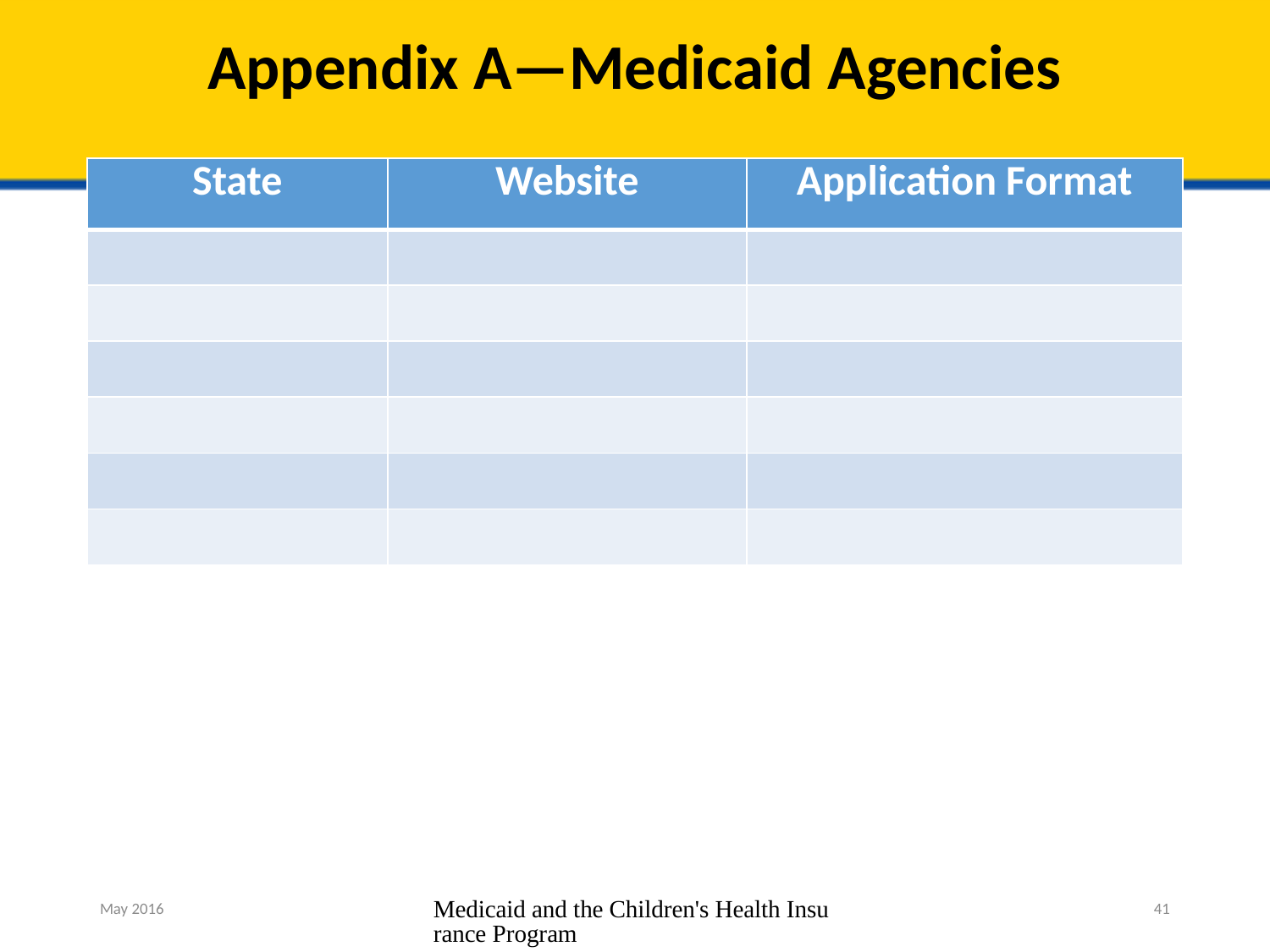

# Appendix A—Medicaid Agencies
| State | Website | Application Format |
| --- | --- | --- |
|  |  |  |
|  |  |  |
|  |  |  |
|  |  |  |
|  |  |  |
|  |  |  |
May 2016
Medicaid and the Children's Health Insurance Program
41